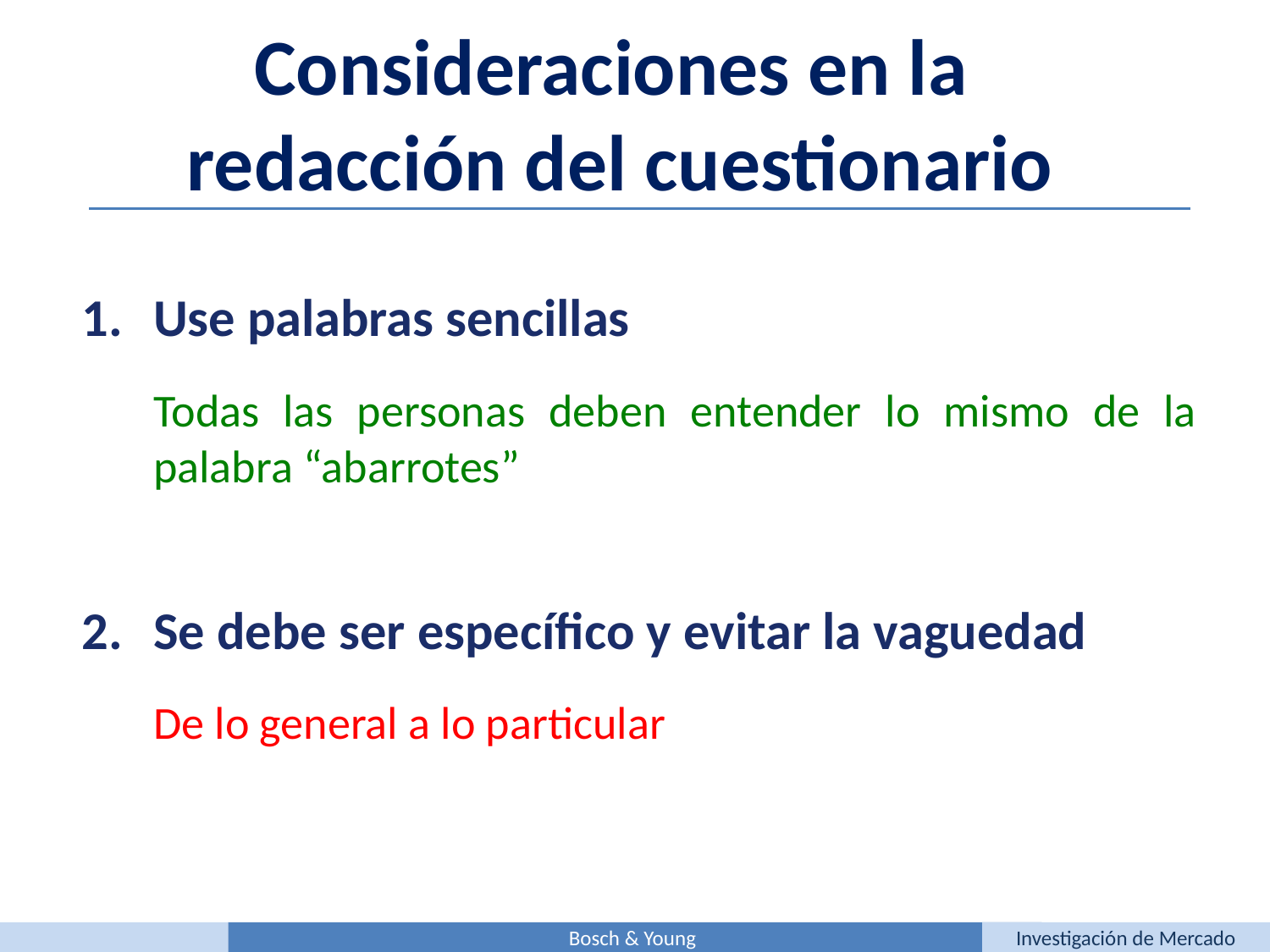

Consideraciones en la
redacción del cuestionario
Use palabras sencillas
	Todas las personas deben entender lo mismo de la palabra “abarrotes”

Se debe ser específico y evitar la vaguedad
	De lo general a lo particular

Bosch & Young
Investigación de Mercado